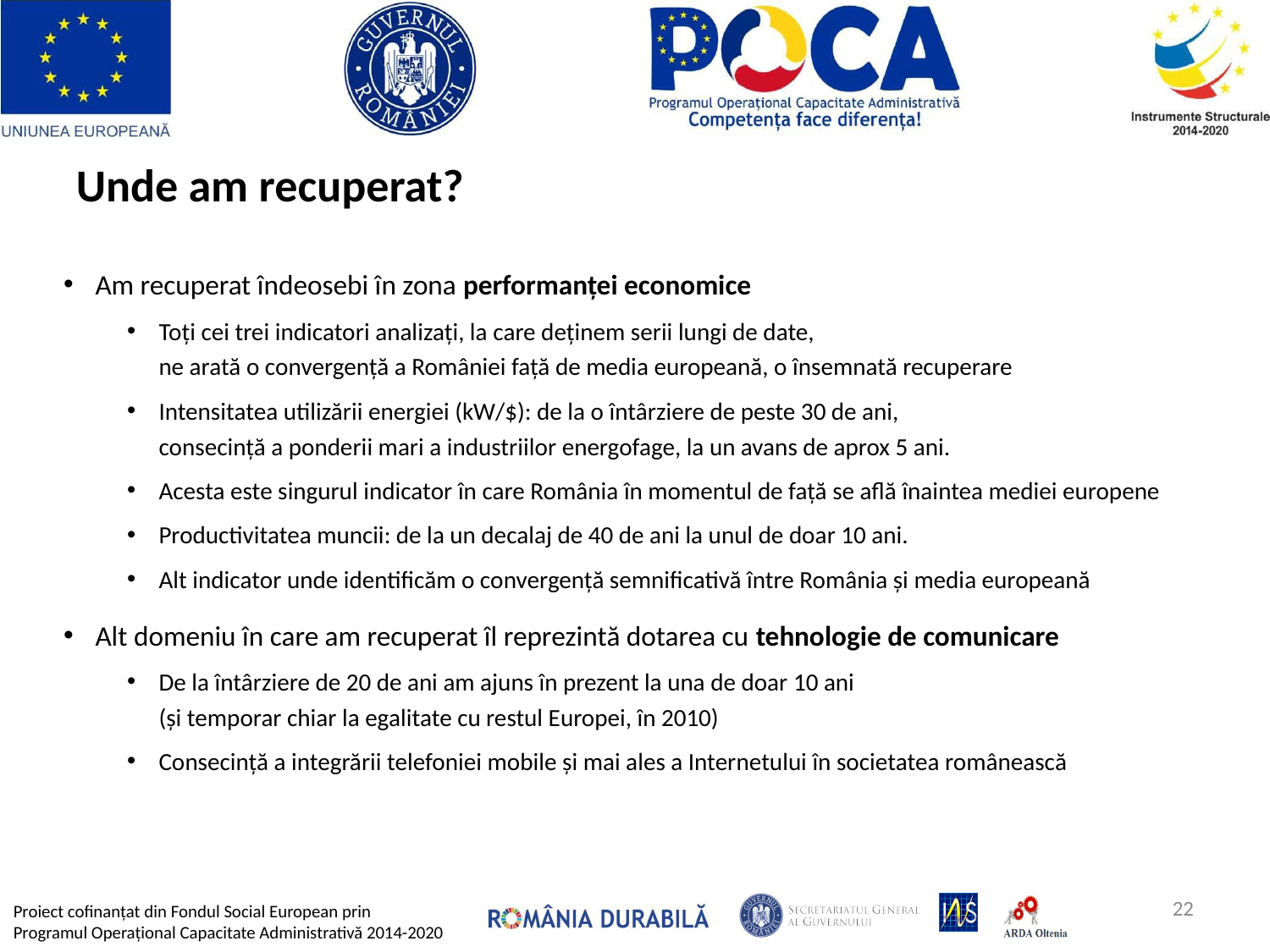

Unde am recuperat?
Am recuperat îndeosebi în zona performanței economice
Toți cei trei indicatori analizați, la care deținem serii lungi de date,
ne arată o convergență a României față de media europeană, o însemnată recuperare
Intensitatea utilizării energiei (kW/$): de la o întârziere de peste 30 de ani,
consecință a ponderii mari a industriilor energofage, la un avans de aprox 5 ani.
Acesta este singurul indicator în care România în momentul de față se află înaintea mediei europene
Productivitatea muncii: de la un decalaj de 40 de ani la unul de doar 10 ani.
Alt indicator unde identificăm o convergență semnificativă între România și media europeană
Alt domeniu în care am recuperat îl reprezintă dotarea cu tehnologie de comunicare
De la întârziere de 20 de ani am ajuns în prezent la una de doar 10 ani
(și temporar chiar la egalitate cu restul Europei, în 2010)
Consecință a integrării telefoniei mobile și mai ales a Internetului în societatea românească
22